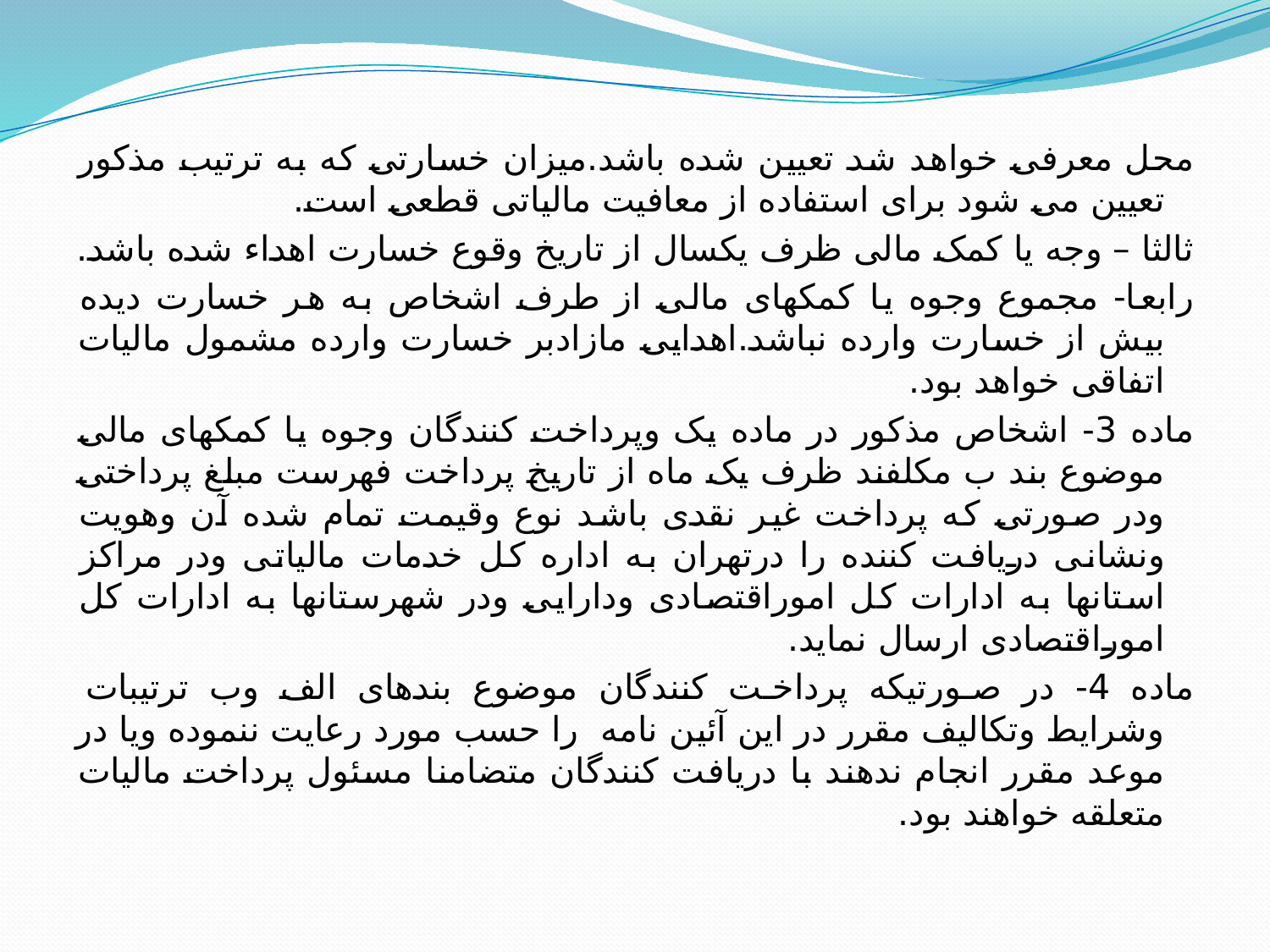

محل معرفی خواهد شد تعیین شده باشد.میزان خسارتی که به ترتیب مذکور تعیین می شود برای استفاده از معافیت مالیاتی قطعی است.
ثالثا – وجه یا کمک مالی ظرف یکسال از تاریخ وقوع خسارت اهداء شده باشد.
رابعا- مجموع وجوه یا کمکهای مالی از طرف اشخاص به هر خسارت دیده بیش از خسارت وارده نباشد.اهدایی مازادبر خسارت وارده مشمول مالیات اتفاقی خواهد بود.
ماده 3- اشخاص مذکور در ماده یک وپرداخت کنندگان وجوه یا کمکهای مالی موضوع بند ب مکلفند ظرف یک ماه از تاریخ پرداخت فهرست مبلغ پرداختی ودر صورتی که پرداخت غیر نقدی باشد نوع وقیمت تمام شده آن وهویت ونشانی دریافت کننده را درتهران به اداره کل خدمات مالیاتی ودر مراکز استانها به ادارات کل اموراقتصادی ودارایی ودر شهرستانها به ادارات کل اموراقتصادی ارسال نماید.
ماده 4- در صورتیکه پرداخت کنندگان موضوع بندهای الف وب ترتیبات وشرایط وتکالیف مقرر در این آئین نامه  را حسب مورد رعایت ننموده ویا در موعد مقرر انجام ندهند با دریافت کنندگان متضامنا مسئول پرداخت مالیات متعلقه خواهند بود.